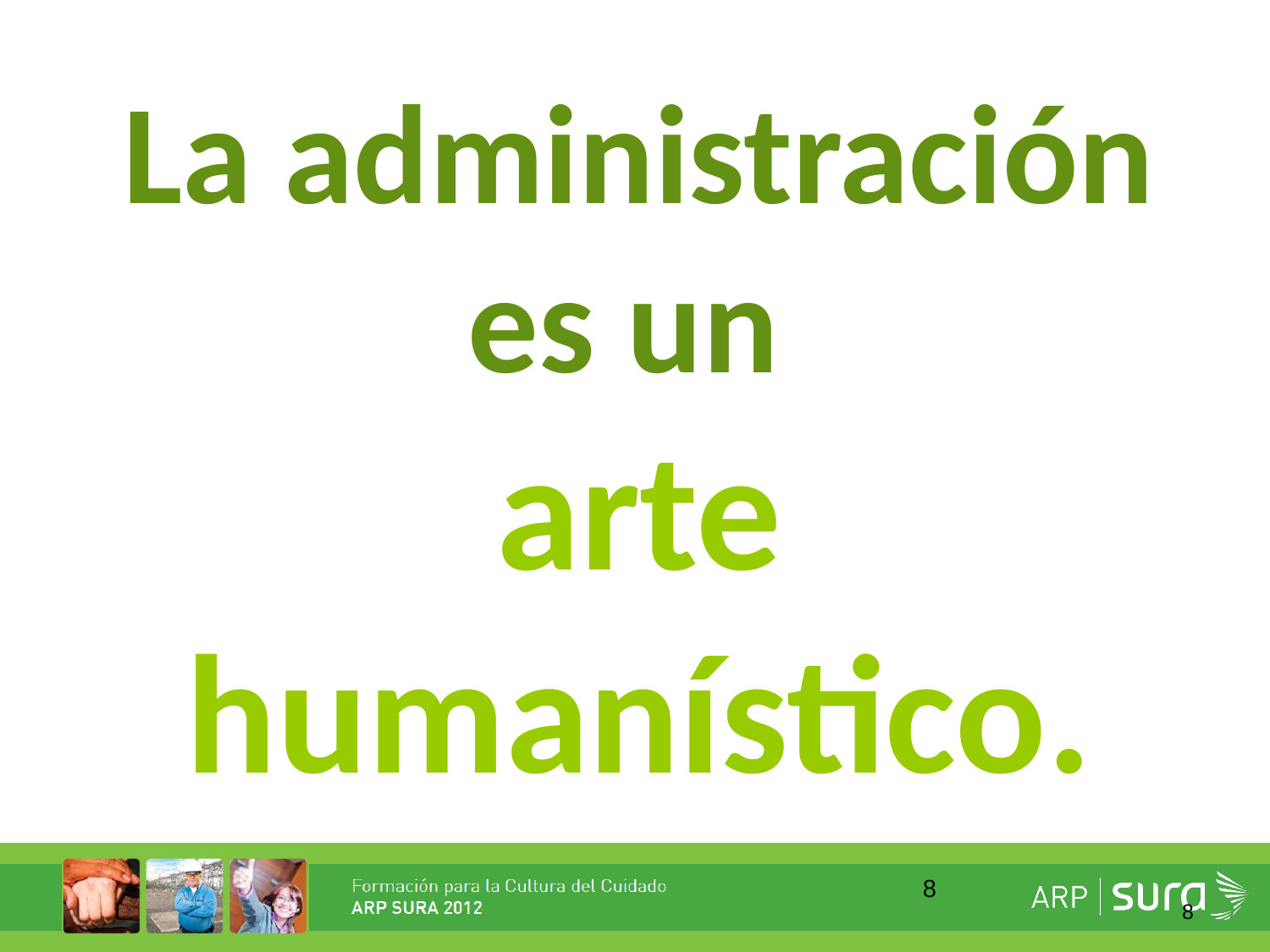

La administración es un
arte humanístico.
8
8